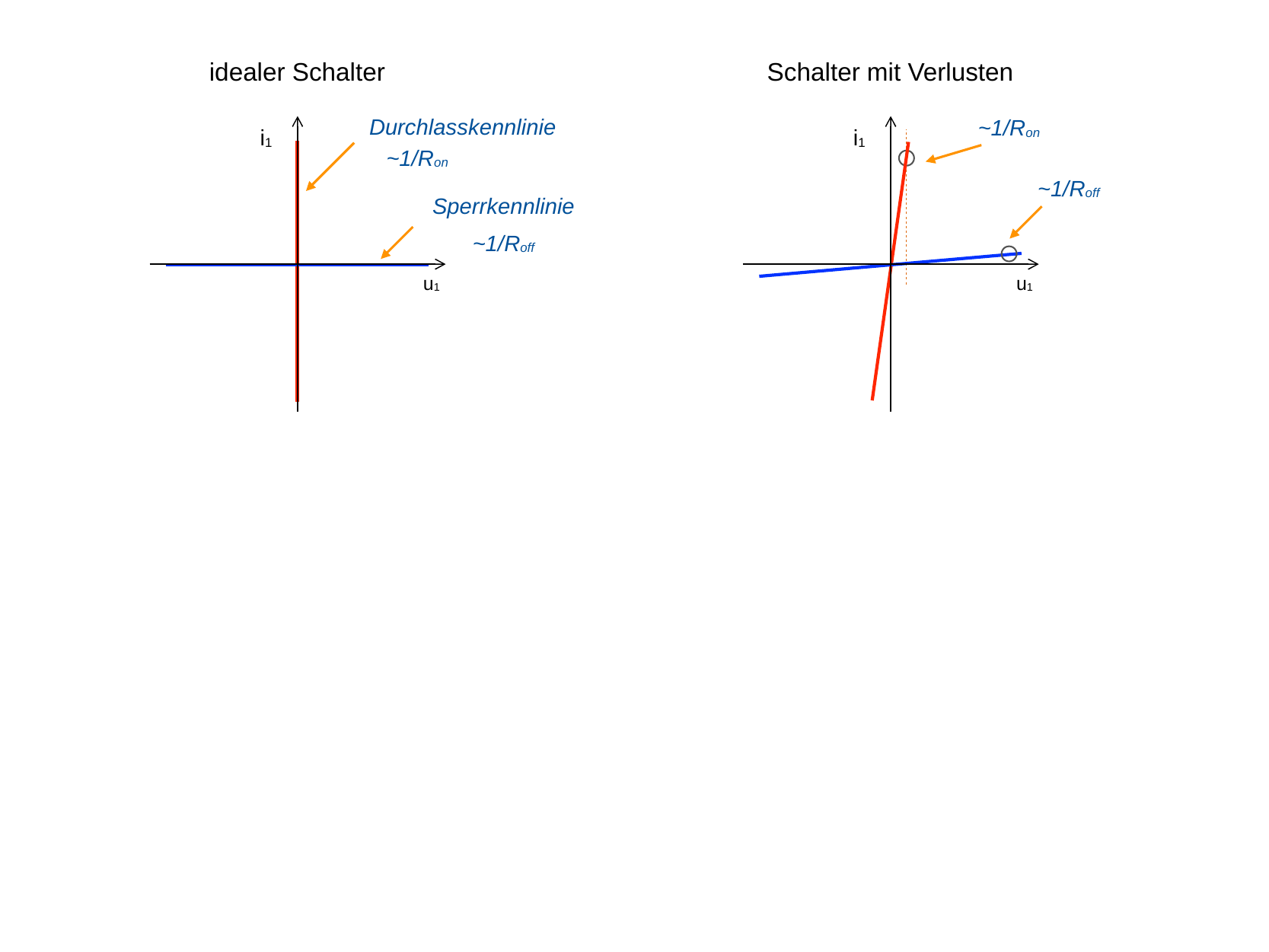

idealer Schalter
Durchlasskennlinie

i1
~1/Ron

Sperrkennlinie
~1/Roff

u1

Schalter mit Verlusten
~1/Ron

i1

~1/Roff

u1